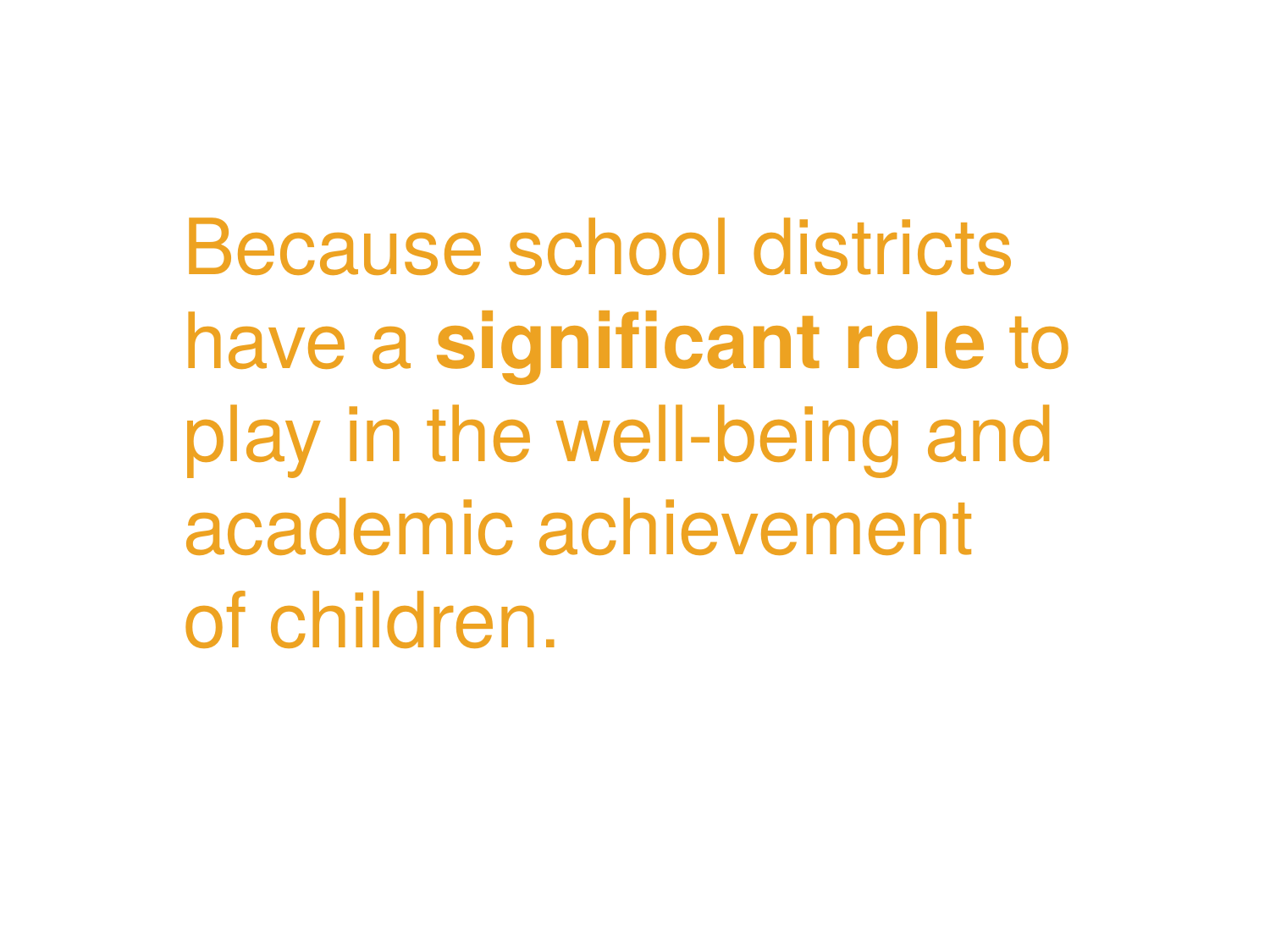

Because school districts have a significant role to play in the well-being and academic achievement
of children.
parts